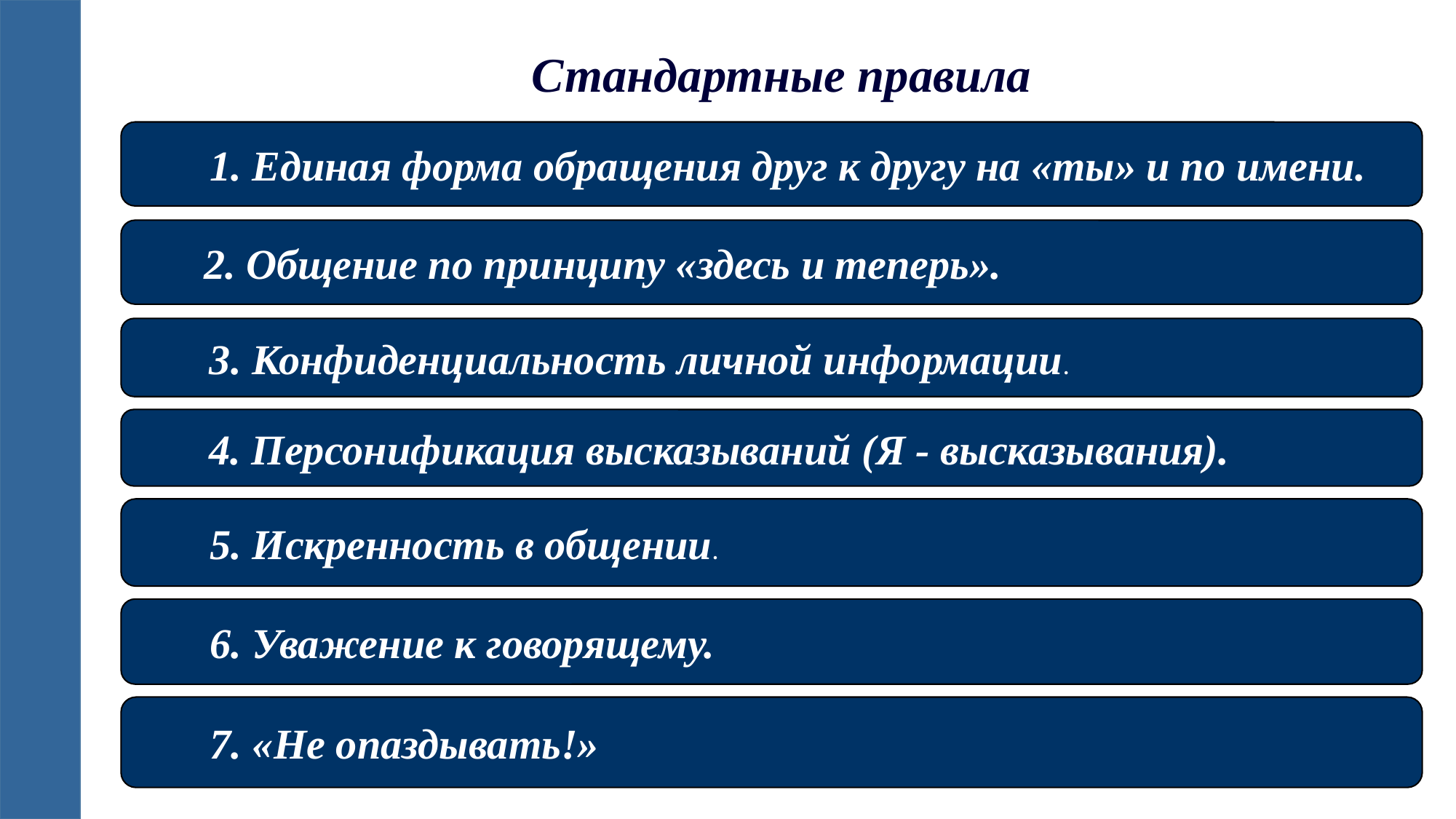

Стандартные правила
       1. Единая форма обращения друг к другу на «ты» и по имени.
           2. Общение по принципу «здесь и теперь».
       3. Конфиденциальность личной информации.
       4. Персонификация высказываний (Я - высказывания).
       5. Искренность в общении.
       6. Уважение к говорящему.
       7. «Не опаздывать!»